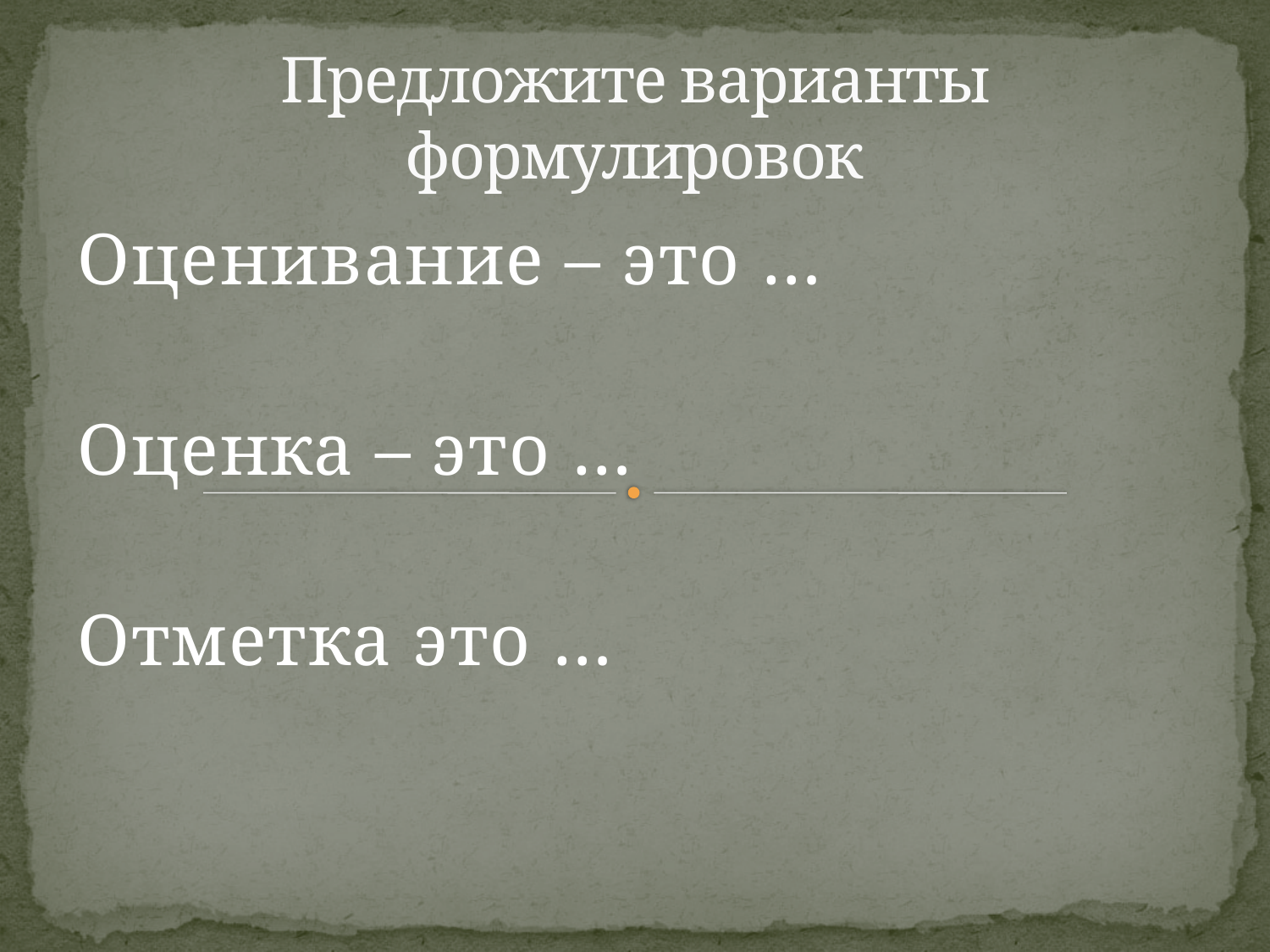

# Предложите варианты формулировок
Оценивание – это …

Оценка – это …

Отметка это …